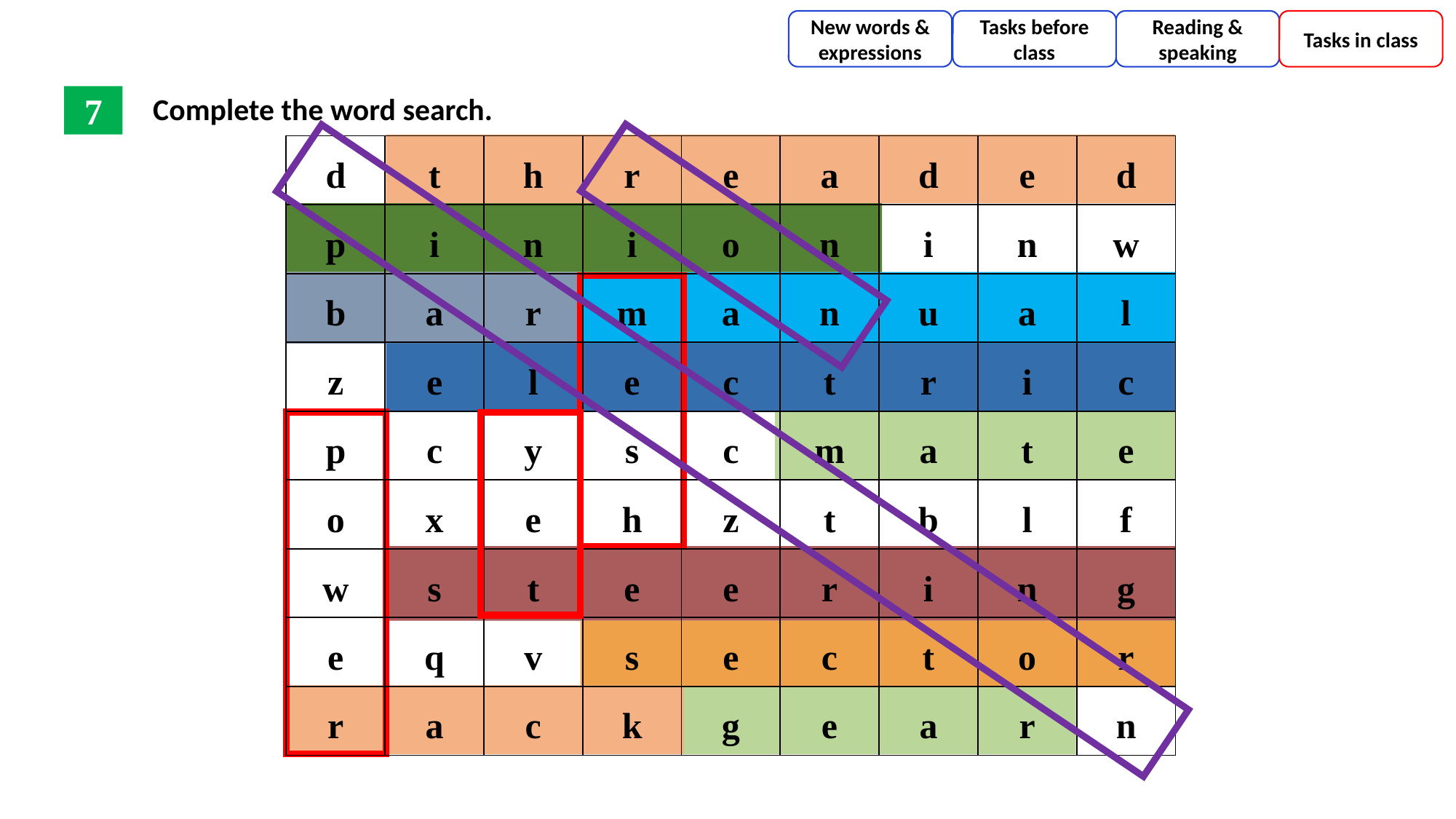

New words & expressions
Tasks before class
Reading & speaking
Tasks in class
Complete the word search.
7

| d | t | h | r | e | a | d | e | d |
| --- | --- | --- | --- | --- | --- | --- | --- | --- |
| p | i | n | i | o | n | i | n | w |
| b | a | r | m | a | n | u | a | l |
| z | e | l | e | c | t | r | i | c |
| p | c | y | s | c | m | a | t | e |
| o | x | e | h | z | t | b | l | f |
| w | s | t | e | e | r | i | n | g |
| e | q | v | s | e | c | t | o | r |
| r | a | c | k | g | e | a | r | n |